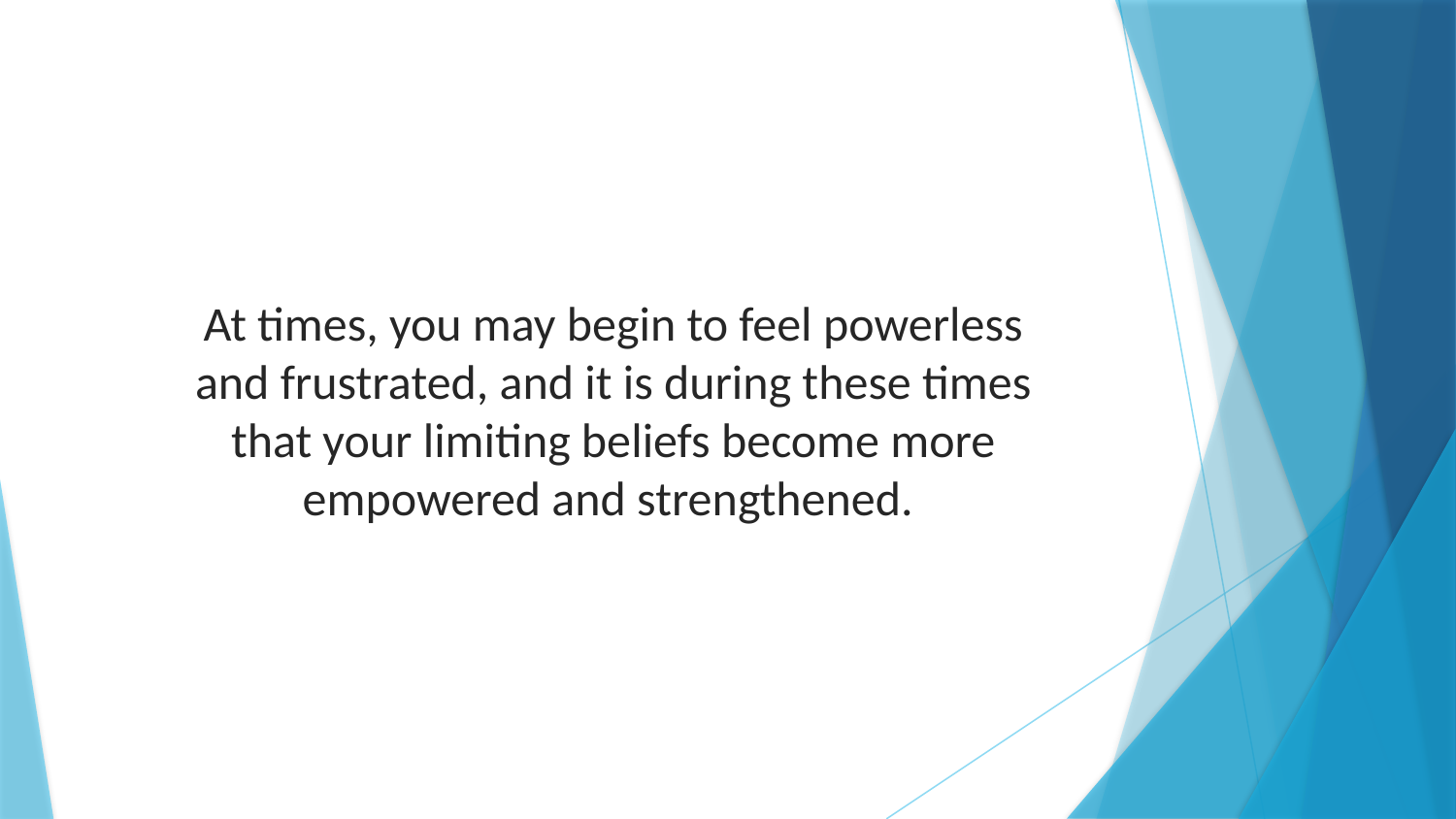

At times, you may begin to feel powerless and frustrated, and it is during these times that your limiting beliefs become more empowered and strengthened.